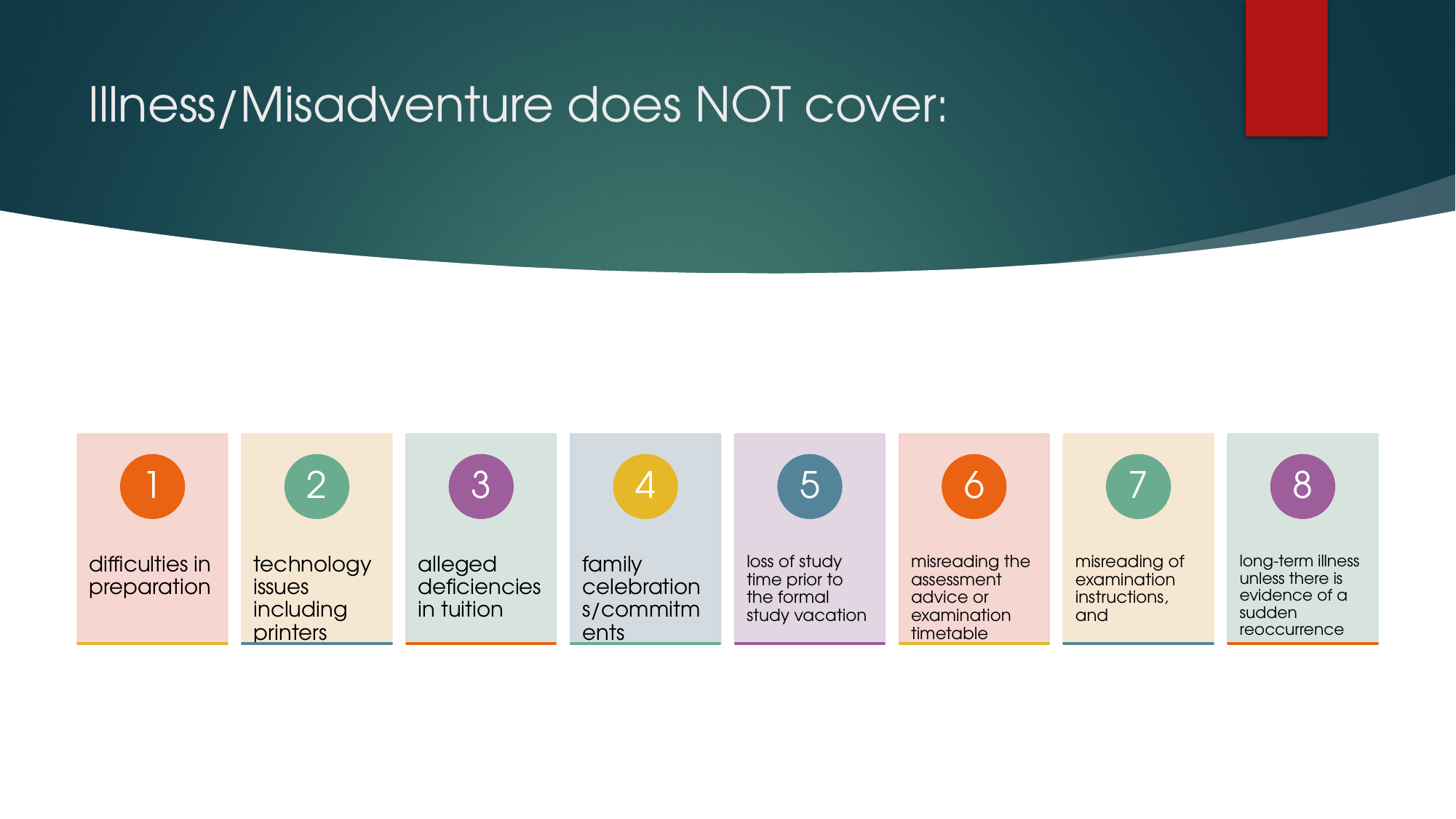

# Illness/Misadventure does NOT cover:

difficulties in preparation
1
technology issues including printers
2
alleged deficiencies in tuition
3
family celebrations/commitments
4
loss of study time prior to the formal study vacation
5
misreading the assessment advice or examination timetable
6
misreading of examination instructions, and
7
long-term illness unless there is evidence of a sudden reoccurrence
8